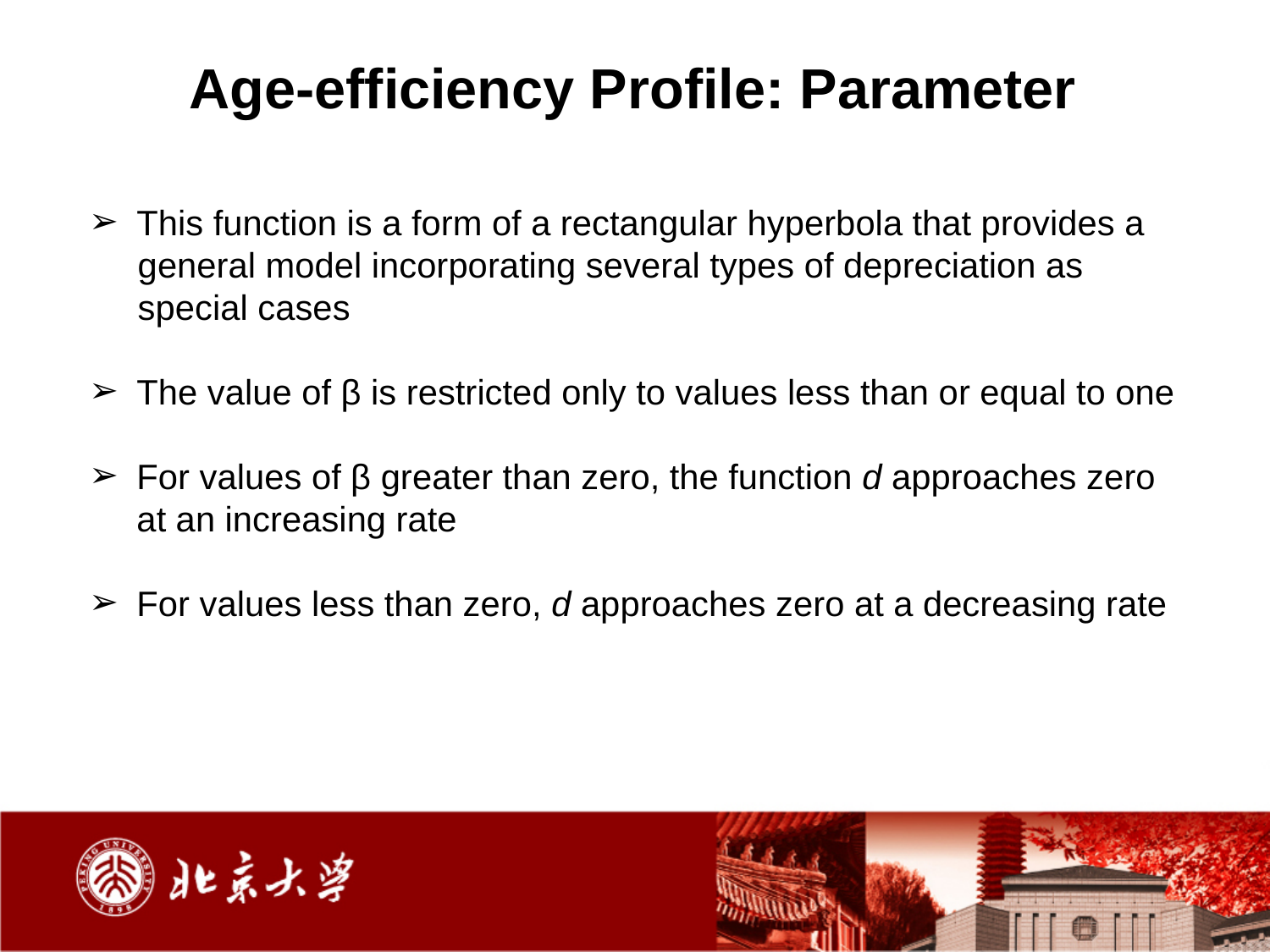

# Age-efficiency Profile: Parameter
This function is a form of a rectangular hyperbola that provides a
     general model incorporating several types of depreciation as
     special cases

The value of β is restricted only to values less than or equal to one

For values of β greater than zero, the function d approaches zero at an increasing rate

For values less than zero, d approaches zero at a decreasing rate